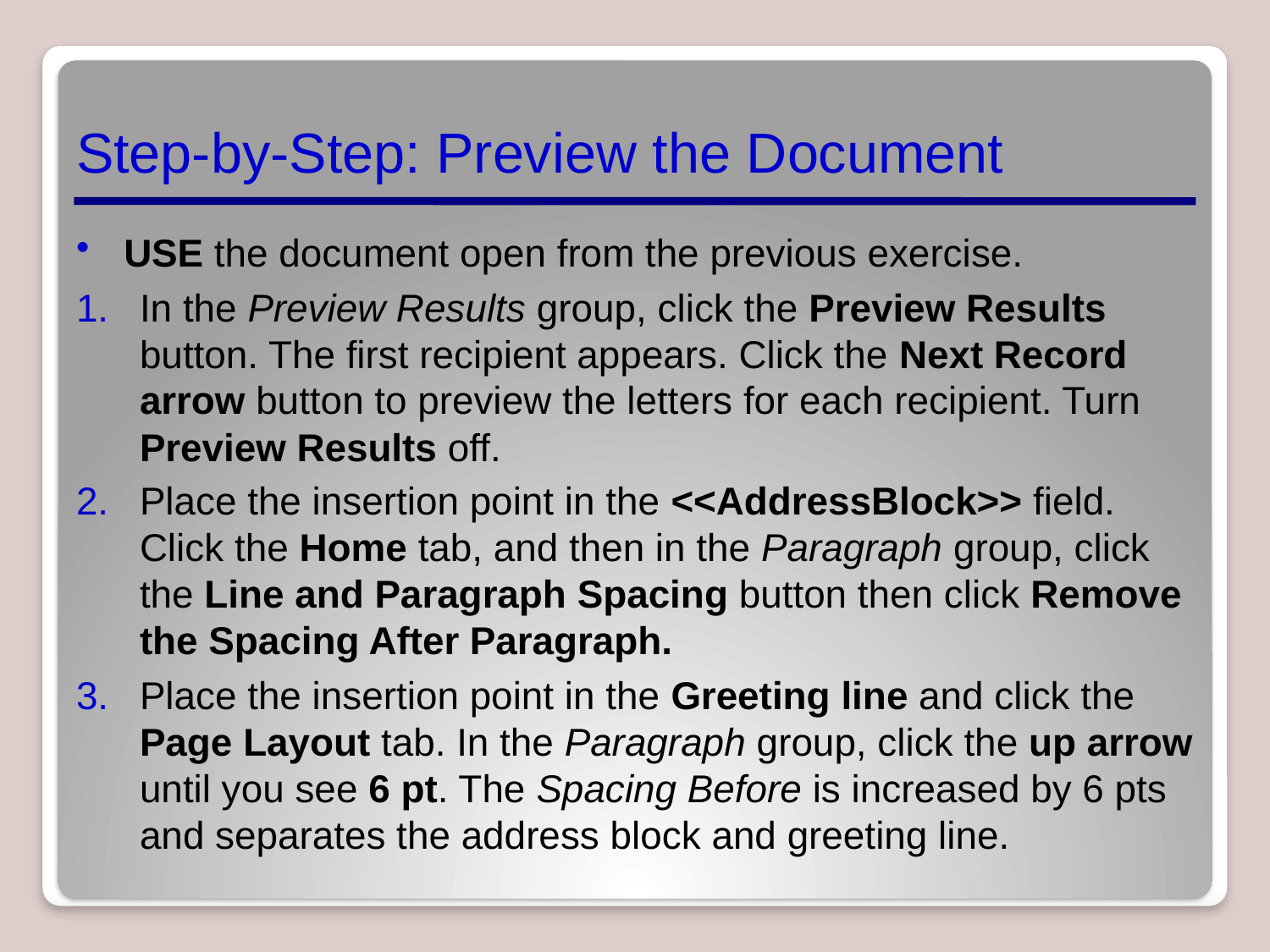

# Step-by-Step: Preview the Document
USE the document open from the previous exercise.
In the Preview Results group, click the Preview Results button. The first recipient appears. Click the Next Record arrow button to preview the letters for each recipient. Turn Preview Results off.
Place the insertion point in the <<AddressBlock>> field. Click the Home tab, and then in the Paragraph group, click the Line and Paragraph Spacing button then click Remove the Spacing After Paragraph.
Place the insertion point in the Greeting line and click the Page Layout tab. In the Paragraph group, click the up arrow until you see 6 pt. The Spacing Before is increased by 6 pts and separates the address block and greeting line.